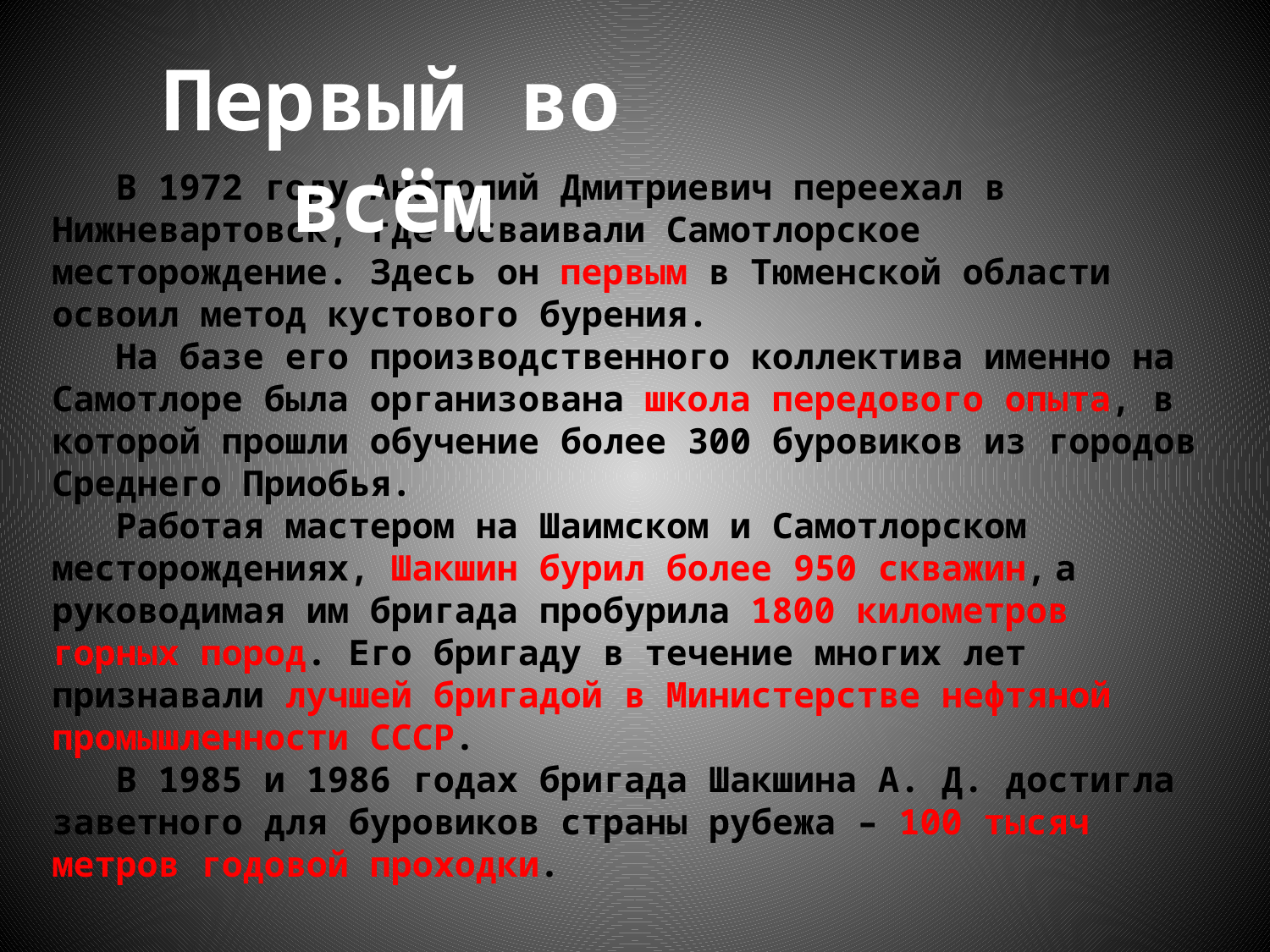

Первый во всём
   В 1972 году Анатолий Дмитриевич переехал в Нижневартовск, где осваивали Самотлорское месторождение. Здесь он первым в Тюменской области освоил метод кустового бурения.
   На базе его производственного коллектива именно на Самотлоре была организована школа передового опыта, в которой прошли обучение более 300 буровиков из городов Среднего Приобья.
   Работая мастером на Шаимском и Самотлорском месторождениях, Шакшин бурил более 950 скважин, а руководимая им бригада пробурила 1800 километров горных пород. Его бригаду в течение многих лет признавали лучшей бригадой в Министерстве нефтяной промышленности СССР.
   В 1985 и 1986 годах бригада Шакшина А. Д. достигла заветного для буровиков страны рубежа – 100 тысяч метров годовой проходки.